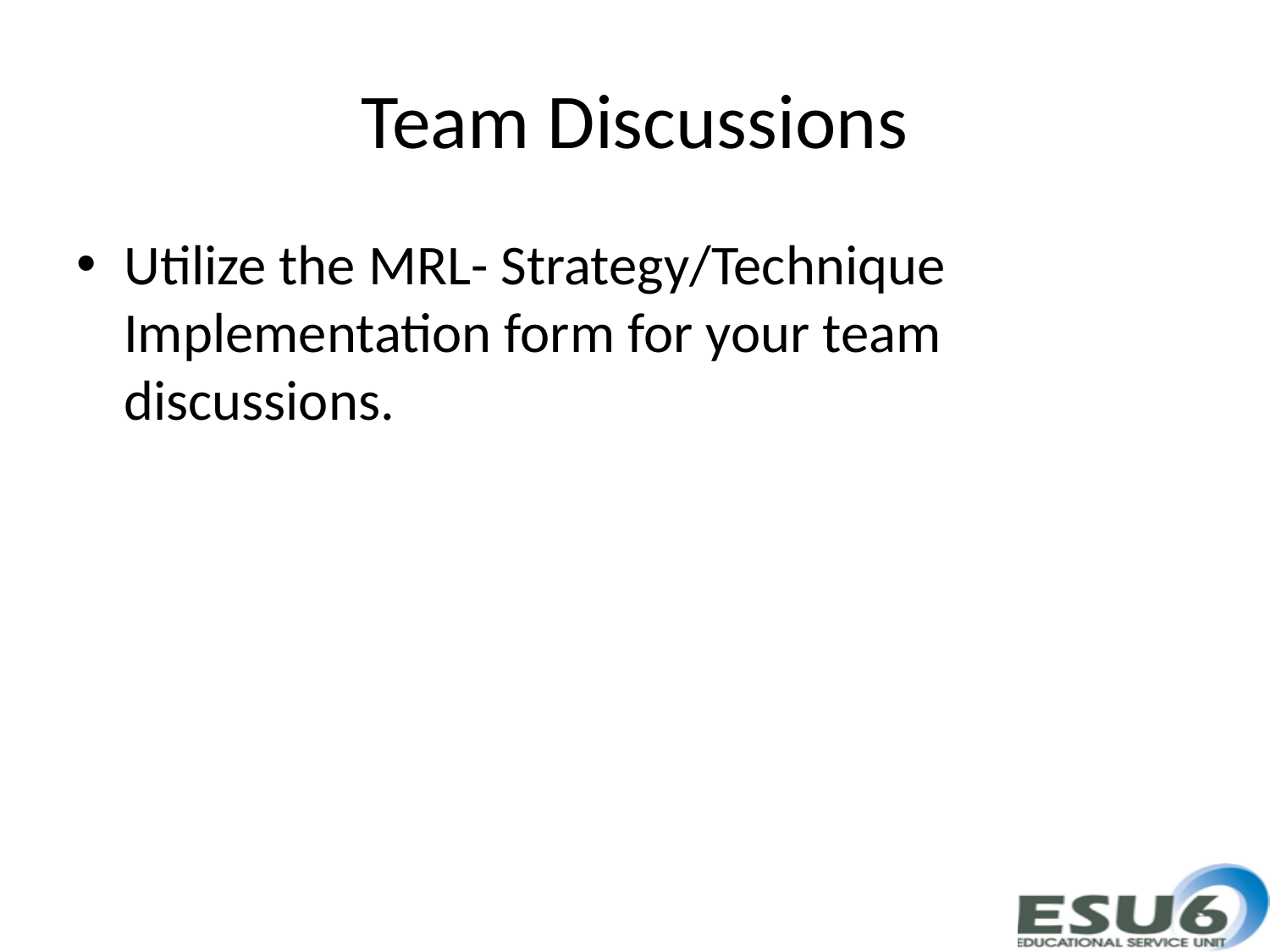

# Team Discussions
Utilize the MRL- Strategy/Technique Implementation form for your team discussions.